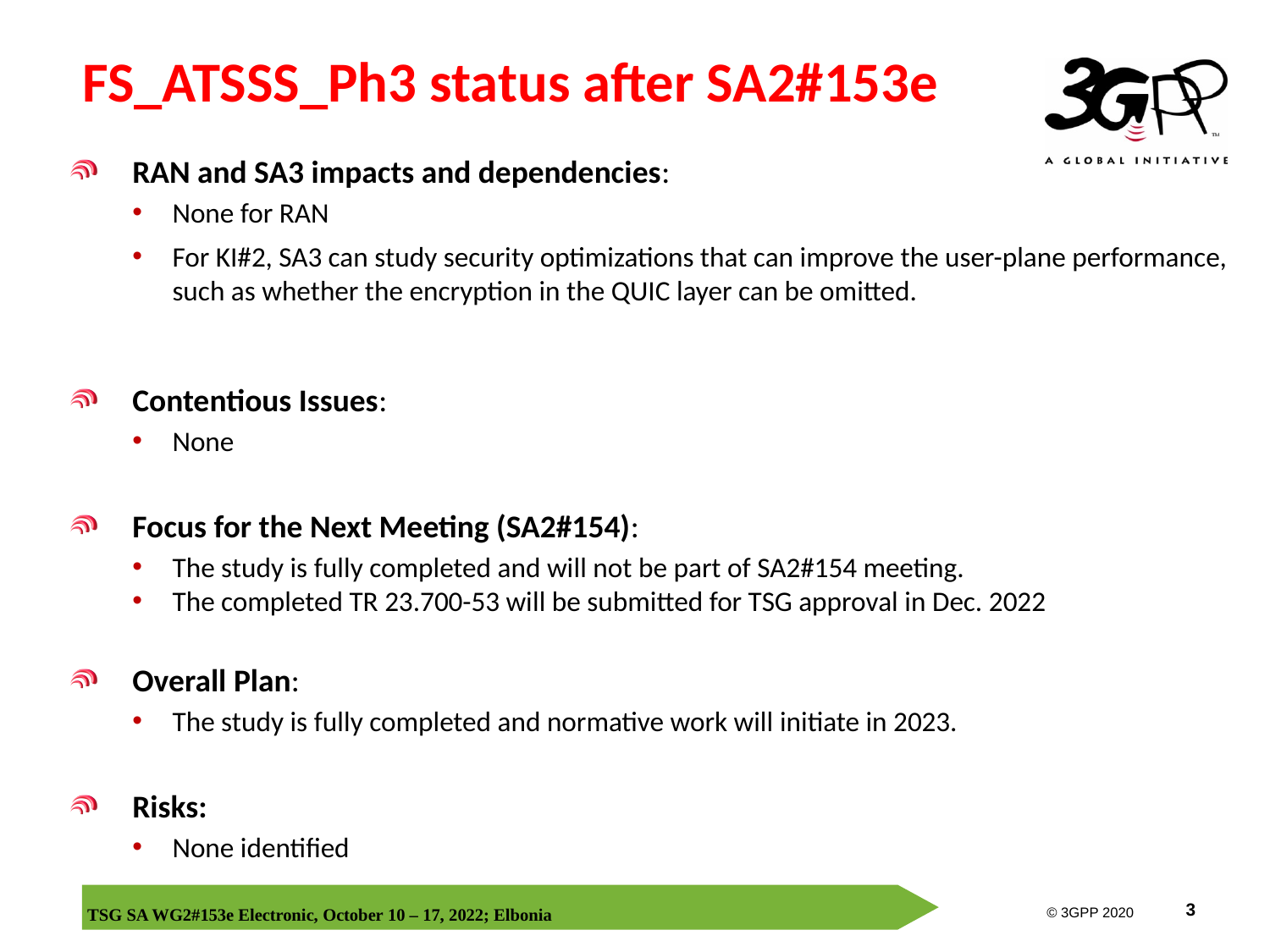

# FS_ATSSS_Ph3 status after SA2#153e
RAN and SA3 impacts and dependencies:
None for RAN
For KI#2, SA3 can study security optimizations that can improve the user-plane performance, such as whether the encryption in the QUIC layer can be omitted.

Contentious Issues:
None

Focus for the Next Meeting (SA2#154):
The study is fully completed and will not be part of SA2#154 meeting.
The completed TR 23.700-53 will be submitted for TSG approval in Dec. 2022

Overall Plan:
The study is fully completed and normative work will initiate in 2023.

Risks:
None identified